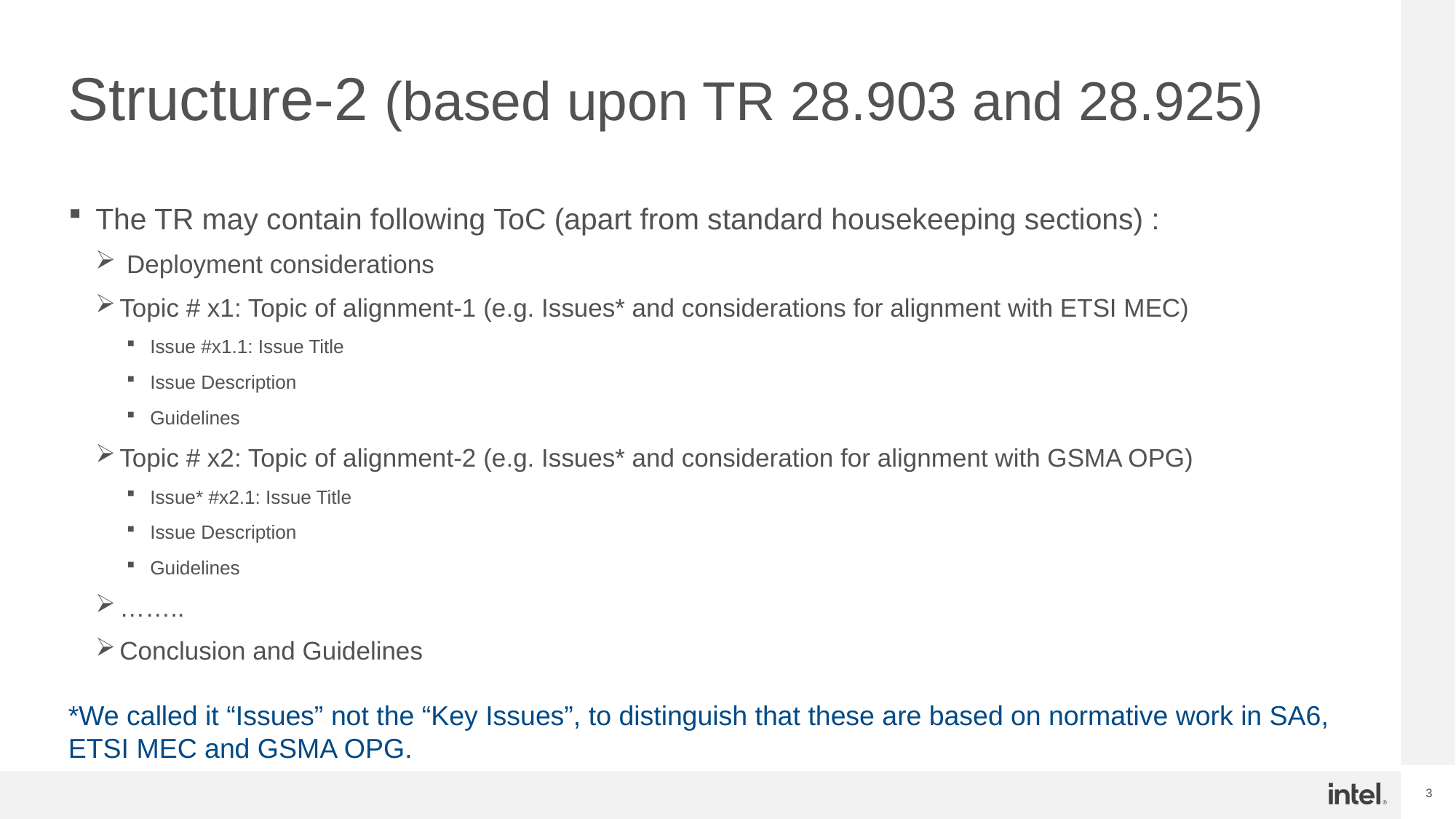

# Structure-2 (based upon TR 28.903 and 28.925)
The TR may contain following ToC (apart from standard housekeeping sections) :
 Deployment considerations
Topic # x1: Topic of alignment-1 (e.g. Issues* and considerations for alignment with ETSI MEC)
Issue #x1.1: Issue Title
Issue Description
Guidelines
Topic # x2: Topic of alignment-2 (e.g. Issues* and consideration for alignment with GSMA OPG)
Issue* #x2.1: Issue Title
Issue Description
Guidelines
……..
Conclusion and Guidelines
*We called it “Issues” not the “Key Issues”, to distinguish that these are based on normative work in SA6, ETSI MEC and GSMA OPG.